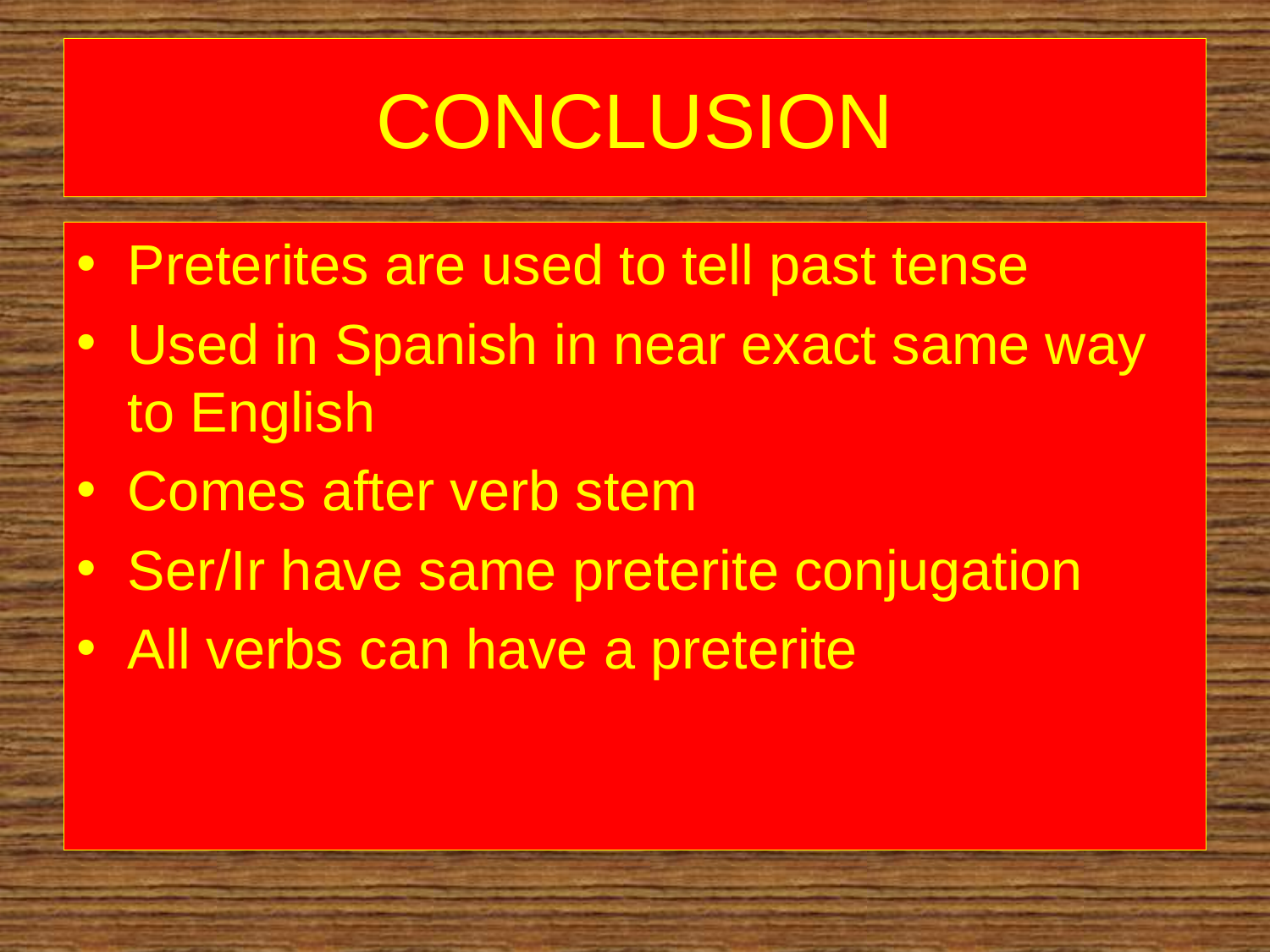

# CONCLUSION
Preterites are used to tell past tense
Used in Spanish in near exact same way to English
Comes after verb stem
Ser/Ir have same preterite conjugation
All verbs can have a preterite